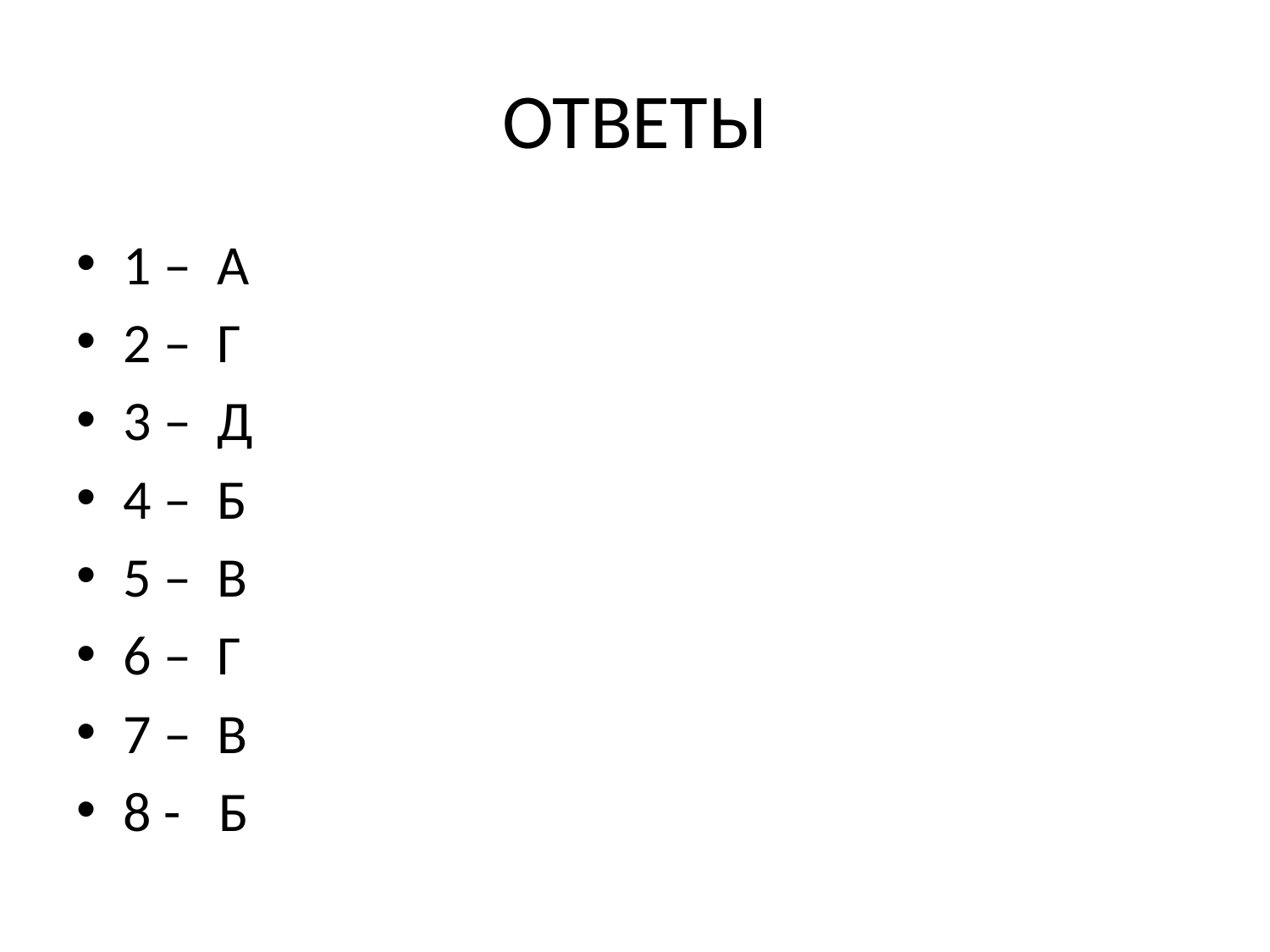

# ОТВЕТЫ
1 –  А
2 –  Г
3 –  Д
4 –  Б
5 –  В
6 –  Г
7 –  В
8 -   Б